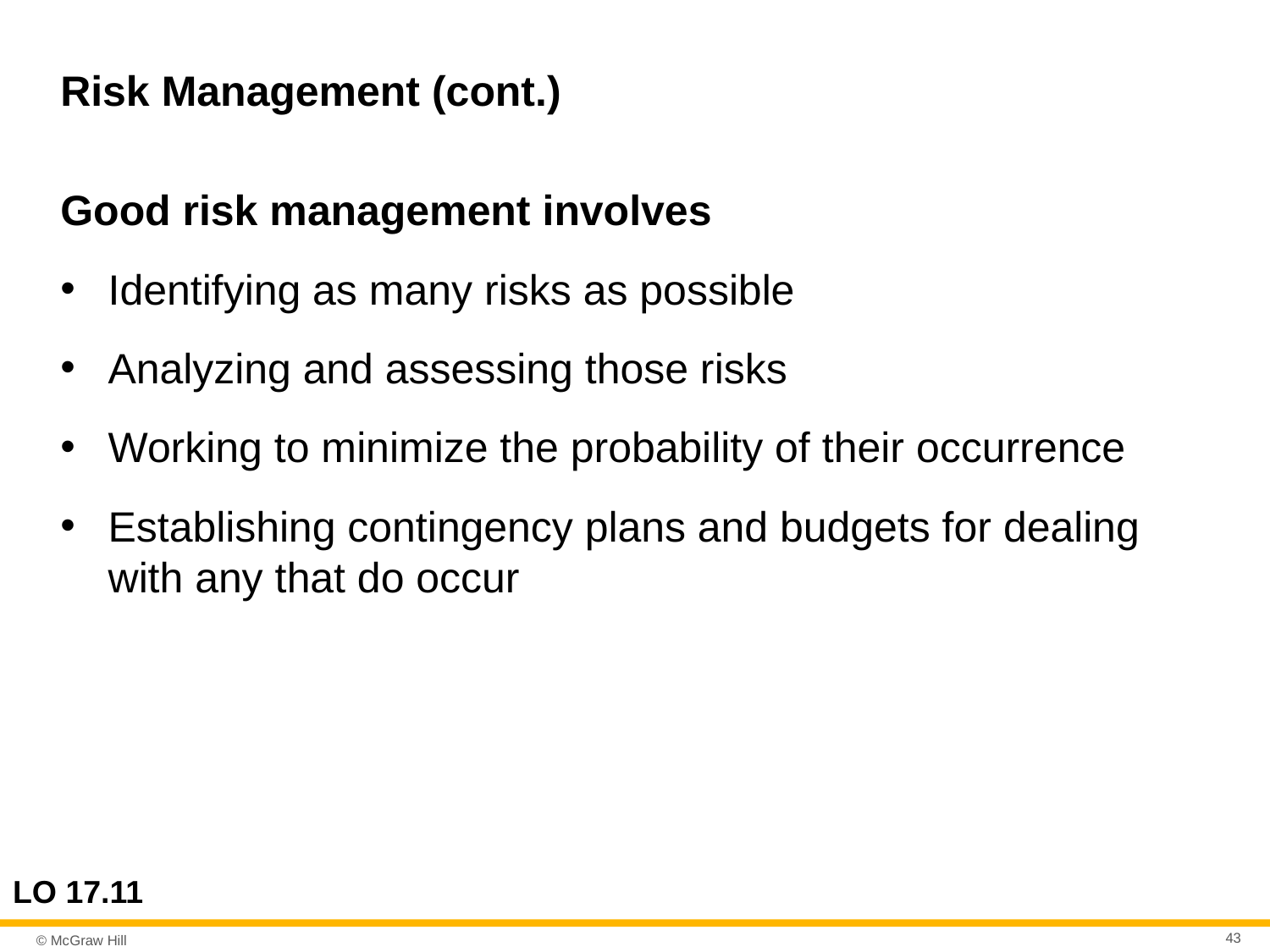

# Risk Management (cont.)
Good risk management involves
Identifying as many risks as possible
Analyzing and assessing those risks
Working to minimize the probability of their occurrence
Establishing contingency plans and budgets for dealing with any that do occur
LO 17.11